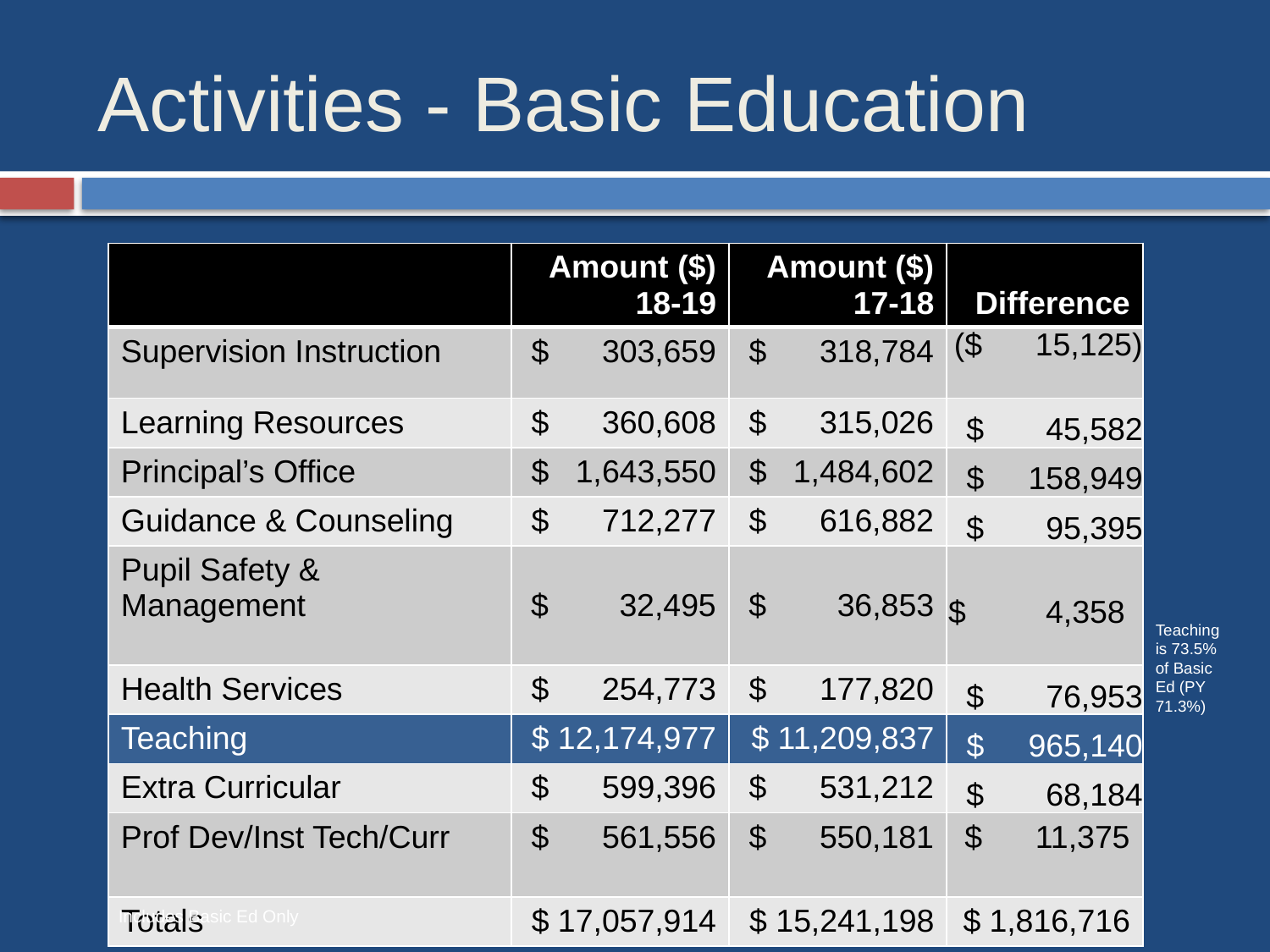

# Activities - Basic Education
|  | Amount ($) 18-19 | Amount ($) 17-18 | Difference |
| --- | --- | --- | --- |
| Supervision Instruction | $ 303,659 | $ 318,784 | ($ 15,125) |
| Learning Resources | $ 360,608 | $ 315,026 | $ 45,582 |
| Principal’s Office | $ 1,643,550 | $ 1,484,602 | $ 158,949 |
| Guidance & Counseling | $ 712,277 | $ 616,882 | $ 95,395 |
| Pupil Safety & Management | $ 32,495 | $ 36,853 | $ 4,358 |
| Health Services | $ 254,773 | $ 177,820 | $ 76,953 |
| Teaching | $ 12,174,977 | $ 11,209,837 | $ 965,140 |
| Extra Curricular | $ 599,396 | $ 531,212 | $ 68,184 |
| Prof Dev/Inst Tech/Curr | $ 561,556 | $ 550,181 | $ 11,375 |
| Totals | $ 17,057,914 | $ 15,241,198 | $ 1,816,716 |
Teaching is 73.5% of Basic Ed (PY 71.3%)
Includes Basic Ed Only